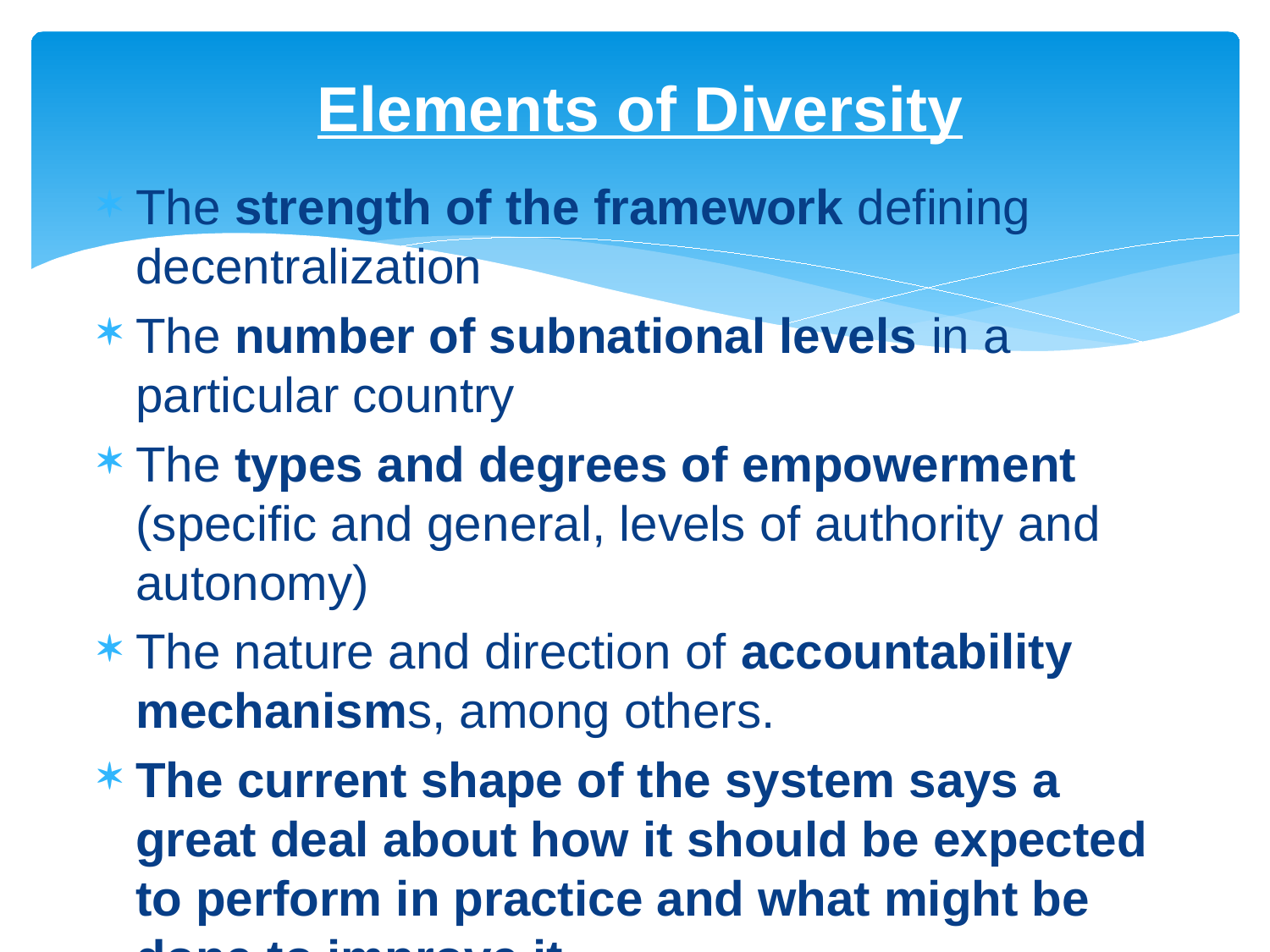

# Elements of Diversity
The strength of the framework defining decentralization
The number of subnational levels in a particular country
The types and degrees of empowerment (specific and general, levels of authority and autonomy)
The nature and direction of accountability mechanisms, among others.
The current shape of the system says a great deal about how it should be expected to perform in practice and what might be done to improve it